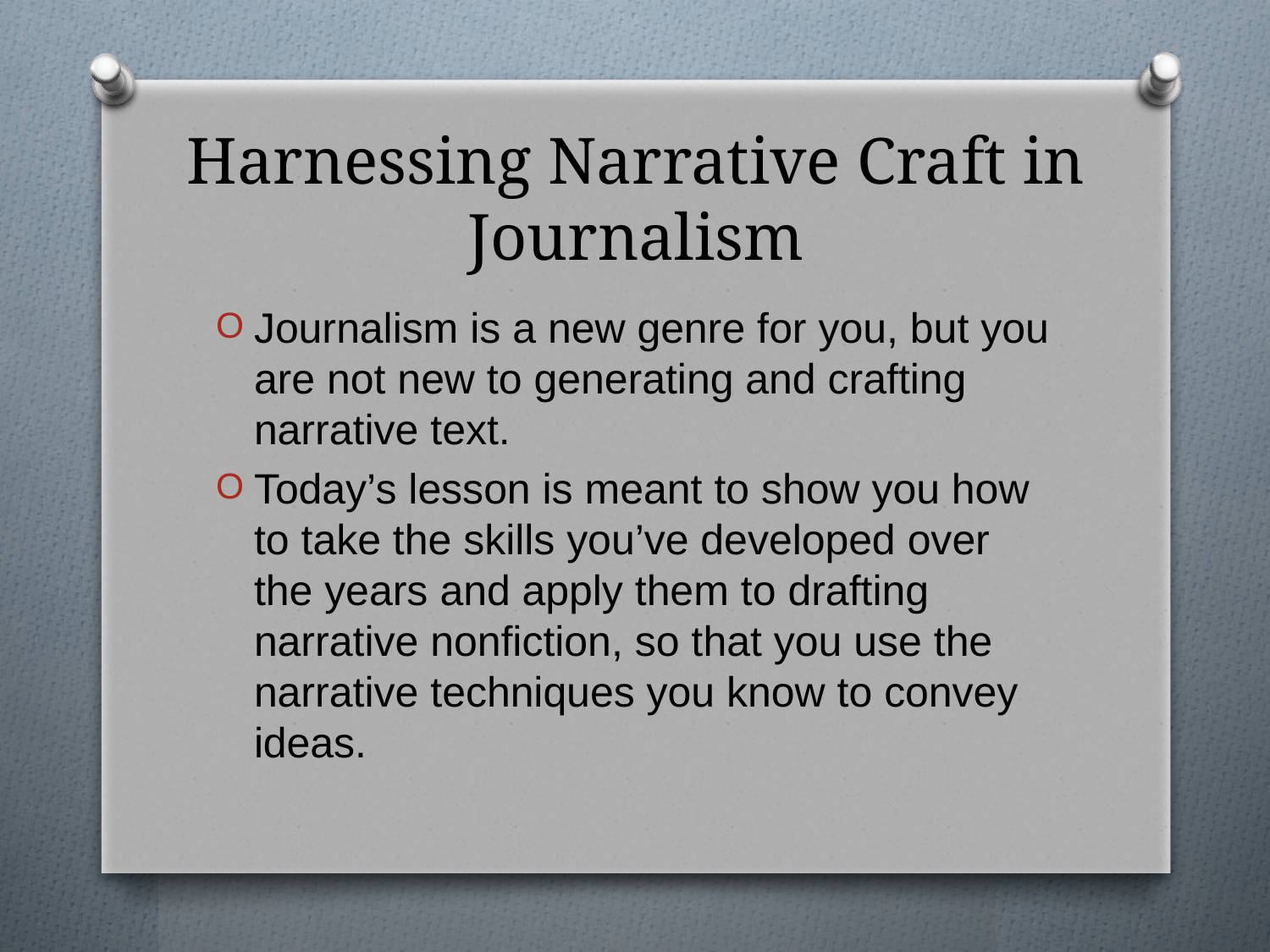

# Harnessing Narrative Craft in Journalism
Journalism is a new genre for you, but you are not new to generating and crafting narrative text.
Today’s lesson is meant to show you how to take the skills you’ve developed over the years and apply them to drafting narrative nonfiction, so that you use the narrative techniques you know to convey ideas.